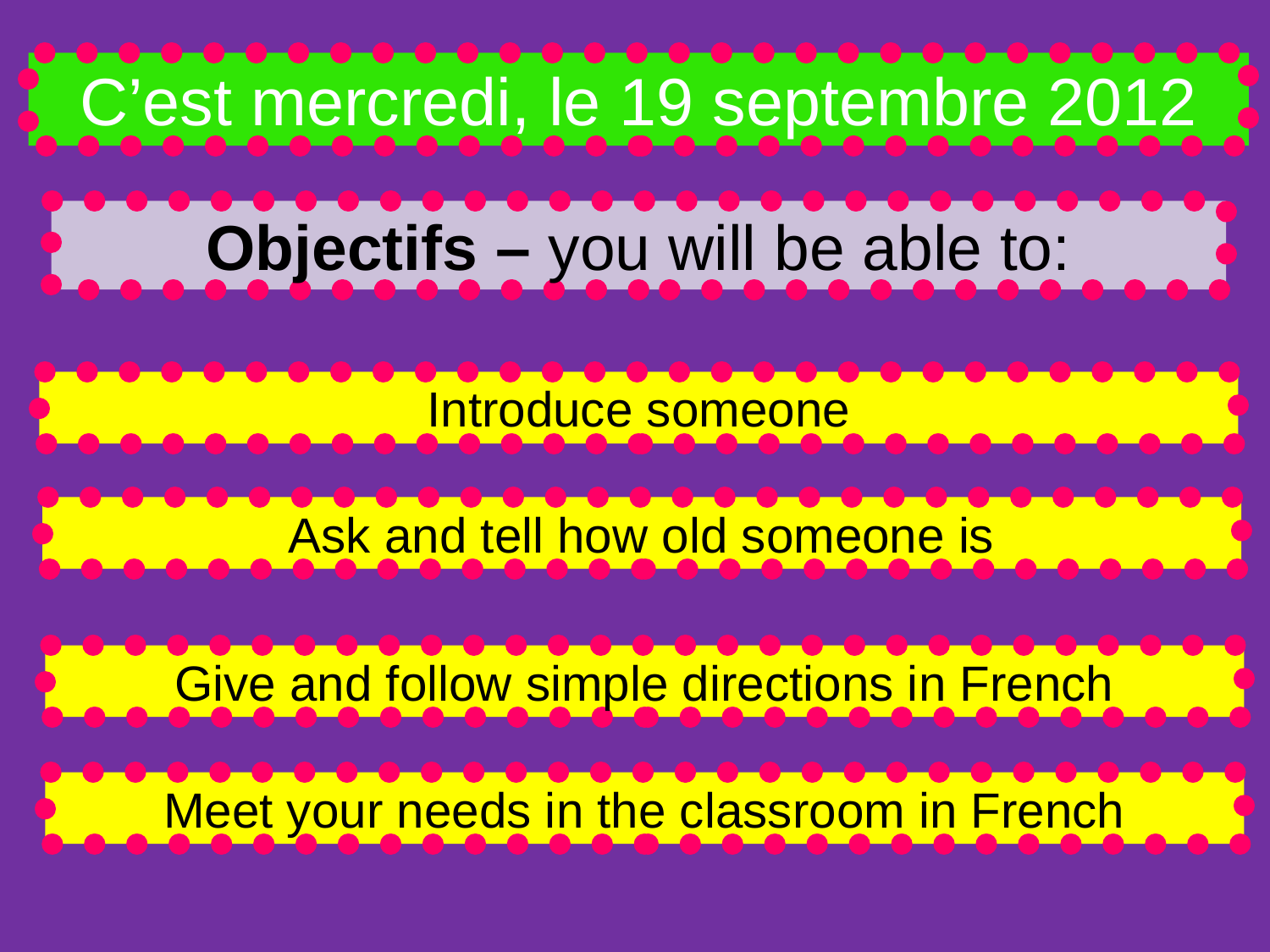

C’est mercredi, le 19 septembre 2012
Objectifs – you will be able to:
Introduce someone
Ask and tell how old someone is
Give and follow simple directions in French
Meet your needs in the classroom in French